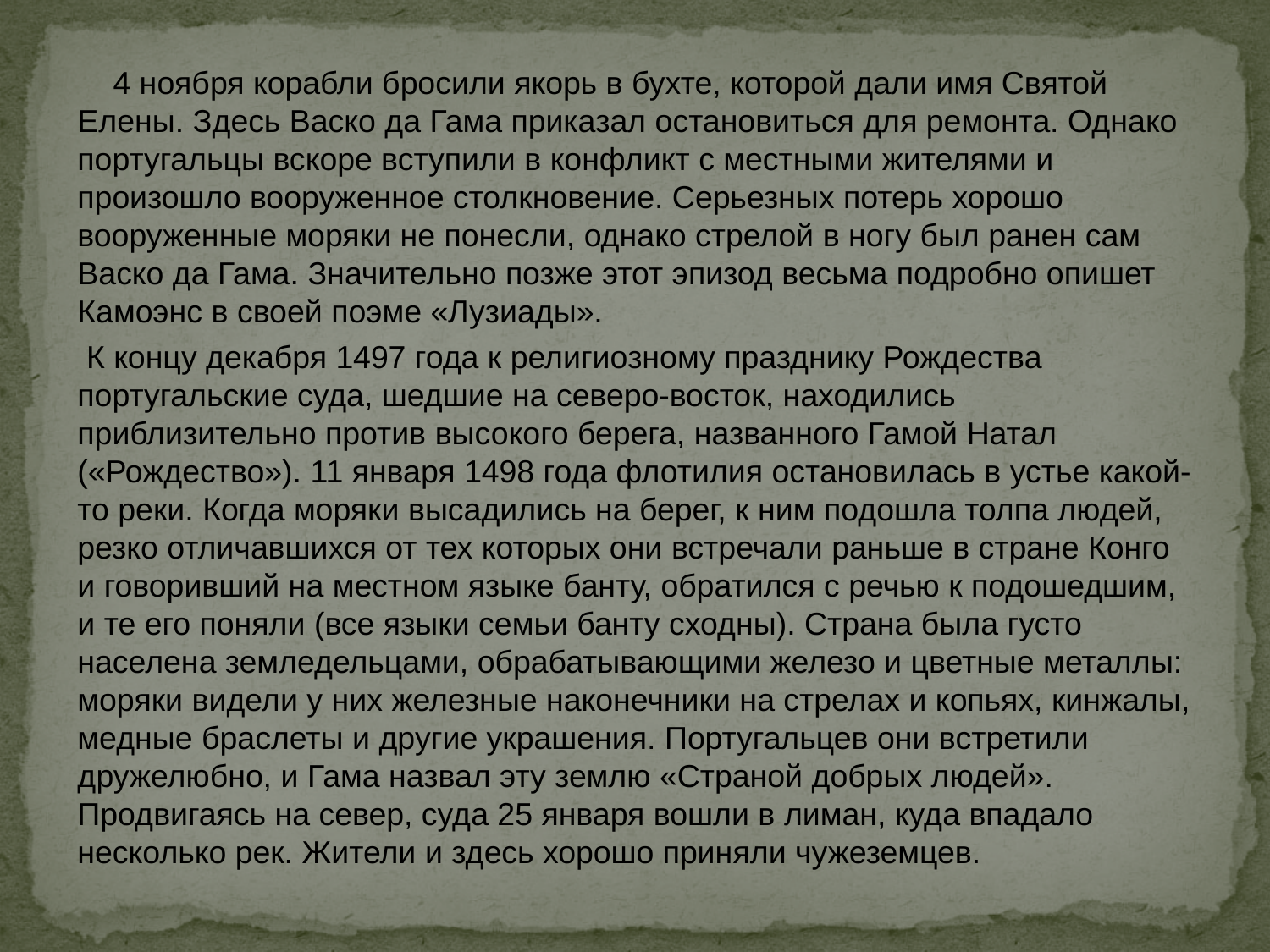

4 ноября корабли бросили якорь в бухте, которой дали имя Святой Елены. Здесь Васко да Гама приказал остановиться для ремонта. Однако португальцы вскоре вступили в конфликт с местными жителями и произошло вооруженное столкновение. Серьезных потерь хорошо вооруженные моряки не понесли, однако стрелой в ногу был ранен сам Васко да Гама. Значительно позже этот эпизод весьма подробно опишет Камоэнс в своей поэме «Лузиады».
 К концу декабря 1497 года к религиозному празднику Рождества португальские суда, шедшие на северо-восток, находились приблизительно против высокого берега, названного Гамой Натал («Рождество»). 11 января 1498 года флотилия остановилась в устье какой-то реки. Когда моряки высадились на берег, к ним подошла толпа людей, резко отличавшихся от тех которых они встречали раньше в стране Конго и говоривший на местном языке банту, обратился с речью к подошедшим, и те его поняли (все языки семьи банту сходны). Страна была густо населена земледельцами, обрабатывающими железо и цветные металлы: моряки видели у них железные наконечники на стрелах и копьях, кинжалы, медные браслеты и другие украшения. Португальцев они встретили дружелюбно, и Гама назвал эту землю «Страной добрых людей». Продвигаясь на север, суда 25 января вошли в лиман, куда впадало несколько рек. Жители и здесь хорошо приняли чужеземцев.